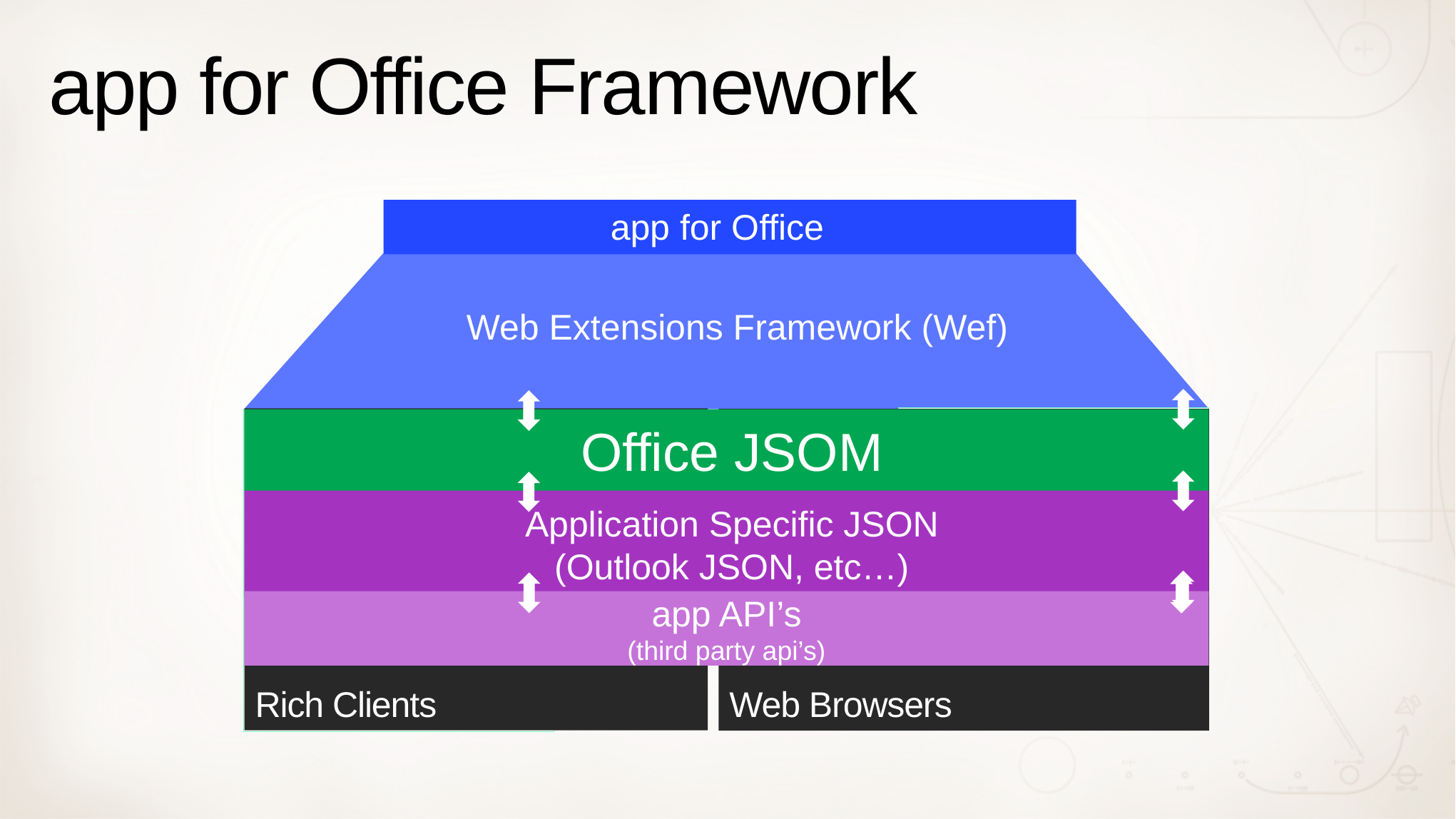

# app for Office Framework
app for Office

Web Extensions Framework (Wef)

Virtual Machines

Offer preconfigured workloads
Windows and Linux
Fully self-service
Rich Clients
Web Browsers
Web Sites

High density  and scalable
Easy deployment and administration
Fully self-service
Office JSOM

Application Specific JSON
(Outlook JSON, etc…)

app API’s
(third party api’s)